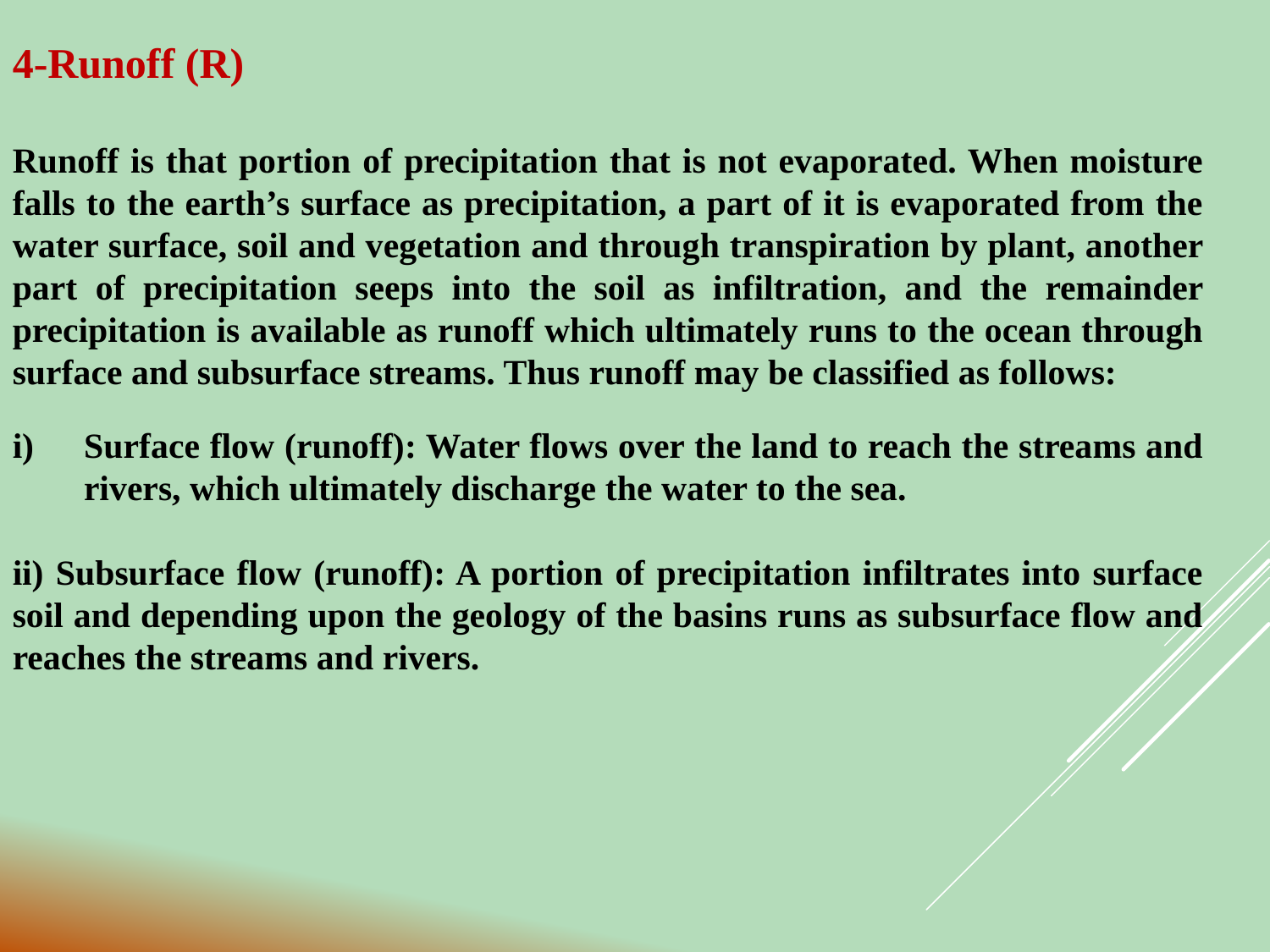

4-Runoff (R)

Runoff is that portion of precipitation that is not evaporated. When moisture falls to the earth’s surface as precipitation, a part of it is evaporated from the water surface, soil and vegetation and through transpiration by plant, another part of precipitation seeps into the soil as infiltration, and the remainder precipitation is available as runoff which ultimately runs to the ocean through surface and subsurface streams. Thus runoff may be classified as follows:
Surface flow (runoff): Water flows over the land to reach the streams and rivers, which ultimately discharge the water to the sea.

ii) Subsurface flow (runoff): A portion of precipitation infiltrates into surface soil and depending upon the geology of the basins runs as subsurface flow and reaches the streams and rivers.